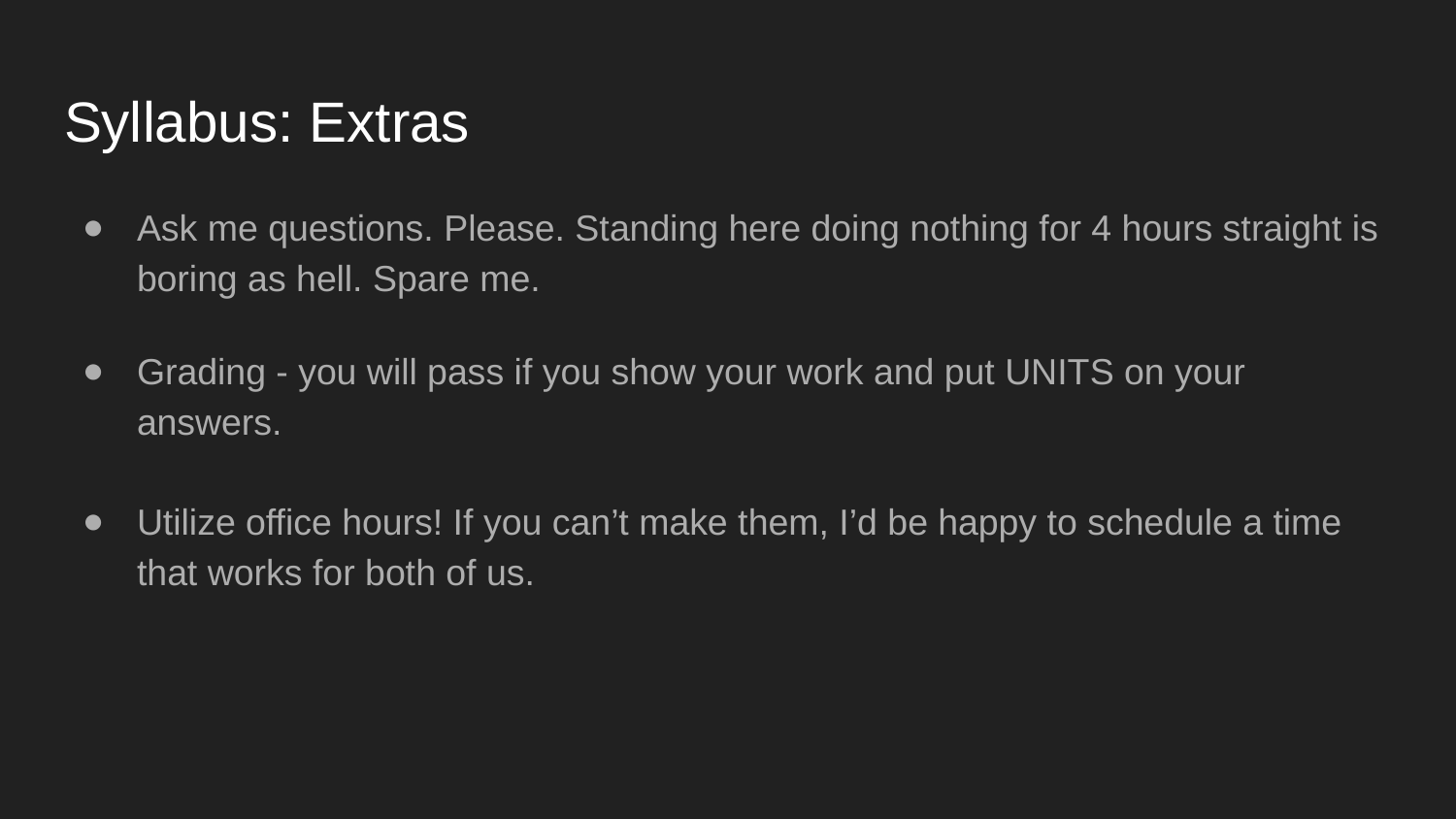

# Syllabus: Extras
Ask me questions. Please. Standing here doing nothing for 4 hours straight is boring as hell. Spare me.
Grading - you will pass if you show your work and put UNITS on your answers.
Utilize office hours! If you can’t make them, I’d be happy to schedule a time that works for both of us.